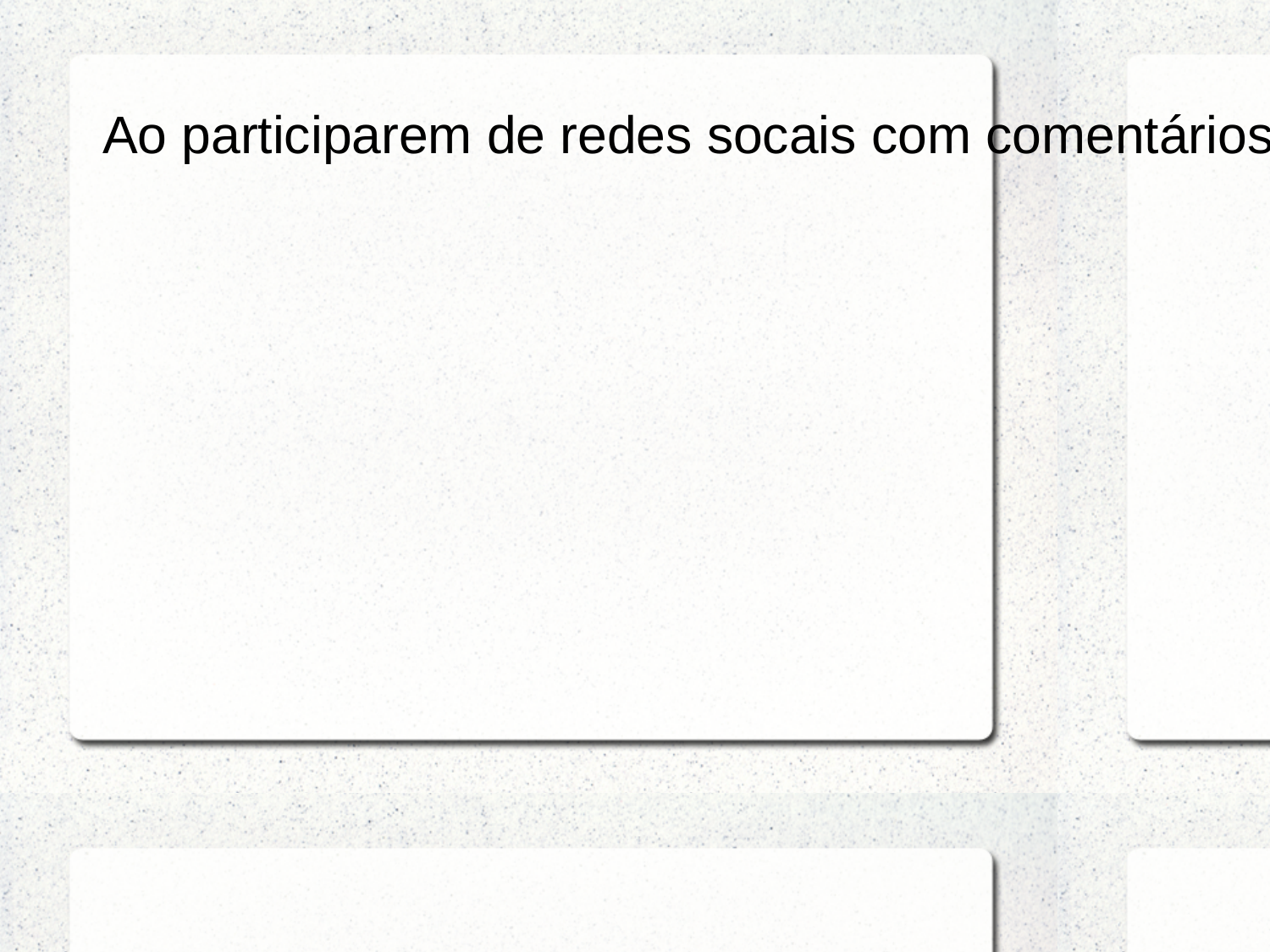

Ao participarem de redes socais com comentários, análises, leituras com devolutivas, compartilhamentos, palavras-chaves, os alunos definirão cada termo com participações significativas e o professor dará um retorno mais rápido de maneira colaborativa.